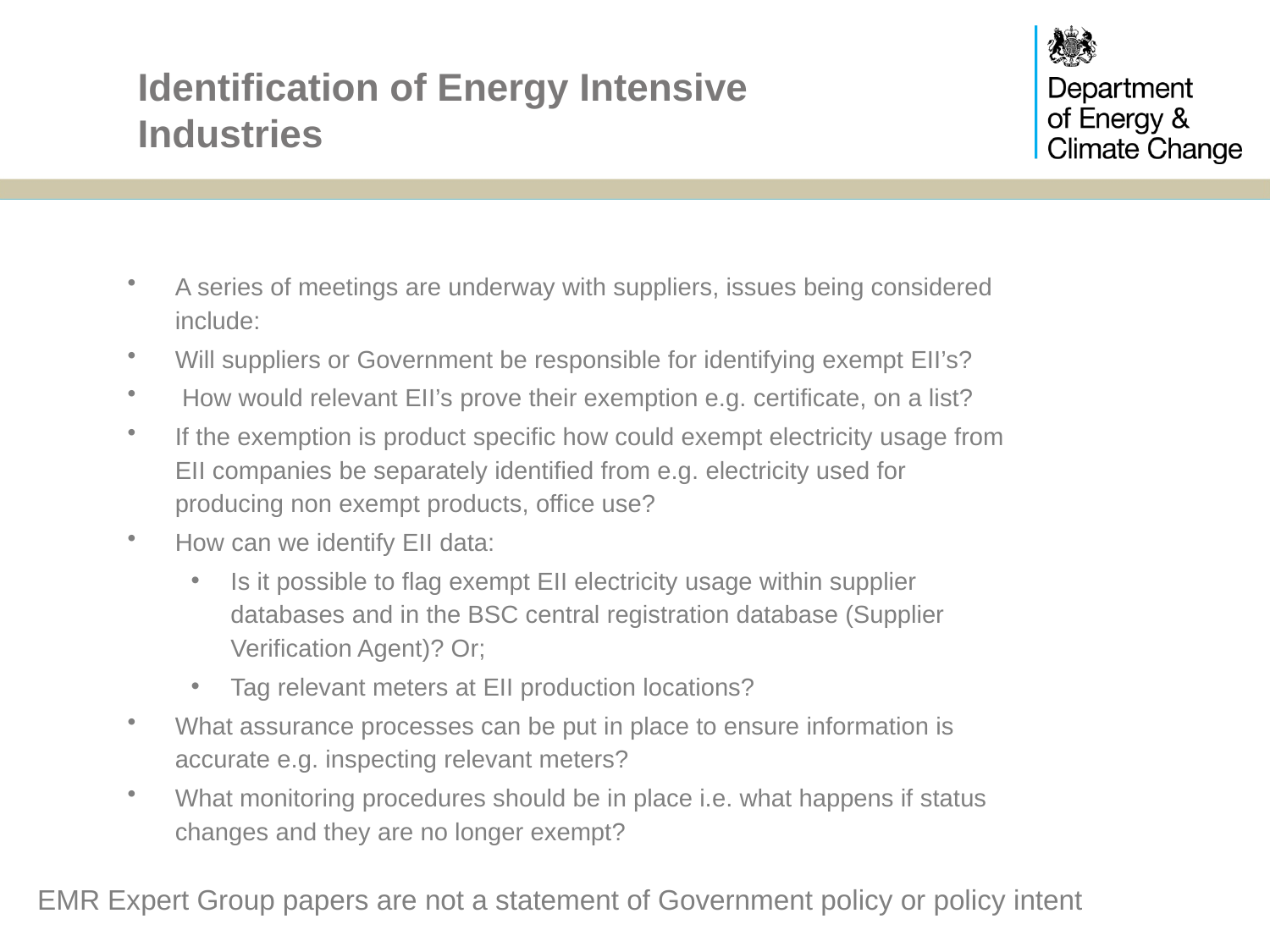

# Identification of Energy Intensive Industries

A series of meetings are underway with suppliers, issues being considered include:
Will suppliers or Government be responsible for identifying exempt EII’s?
 How would relevant EII’s prove their exemption e.g. certificate, on a list?
If the exemption is product specific how could exempt electricity usage from EII companies be separately identified from e.g. electricity used for producing non exempt products, office use?
How can we identify EII data:
Is it possible to flag exempt EII electricity usage within supplier databases and in the BSC central registration database (Supplier Verification Agent)? Or;
Tag relevant meters at EII production locations?
What assurance processes can be put in place to ensure information is accurate e.g. inspecting relevant meters?
What monitoring procedures should be in place i.e. what happens if status changes and they are no longer exempt?

EMR Expert Group papers are not a statement of Government policy or policy intent